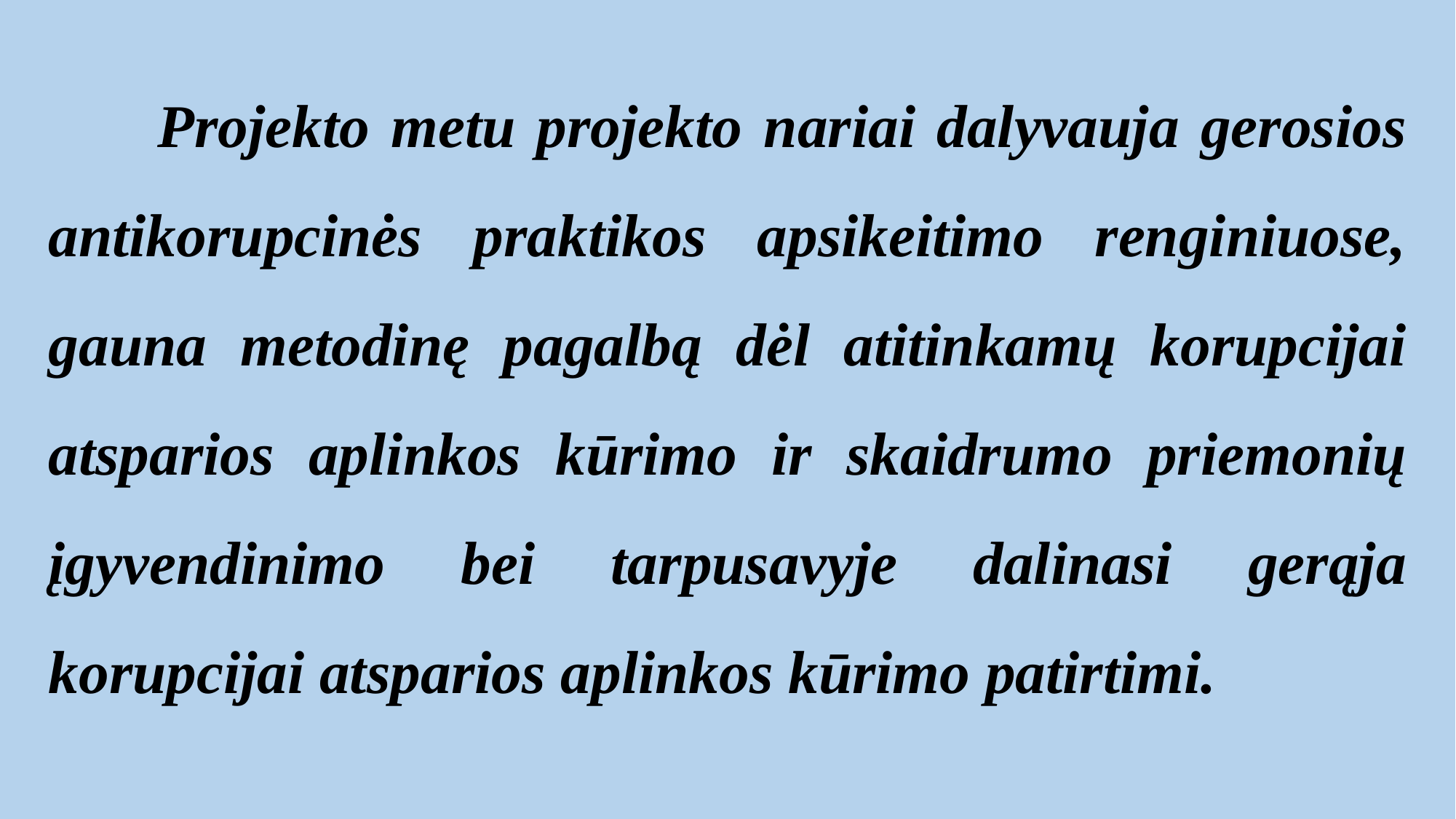

Projekto metu projekto nariai dalyvauja gerosios antikorupcinės praktikos apsikeitimo renginiuose, gauna metodinę pagalbą dėl atitinkamų korupcijai atsparios aplinkos kūrimo ir skaidrumo priemonių įgyvendinimo bei tarpusavyje dalinasi gerąja korupcijai atsparios aplinkos kūrimo patirtimi.